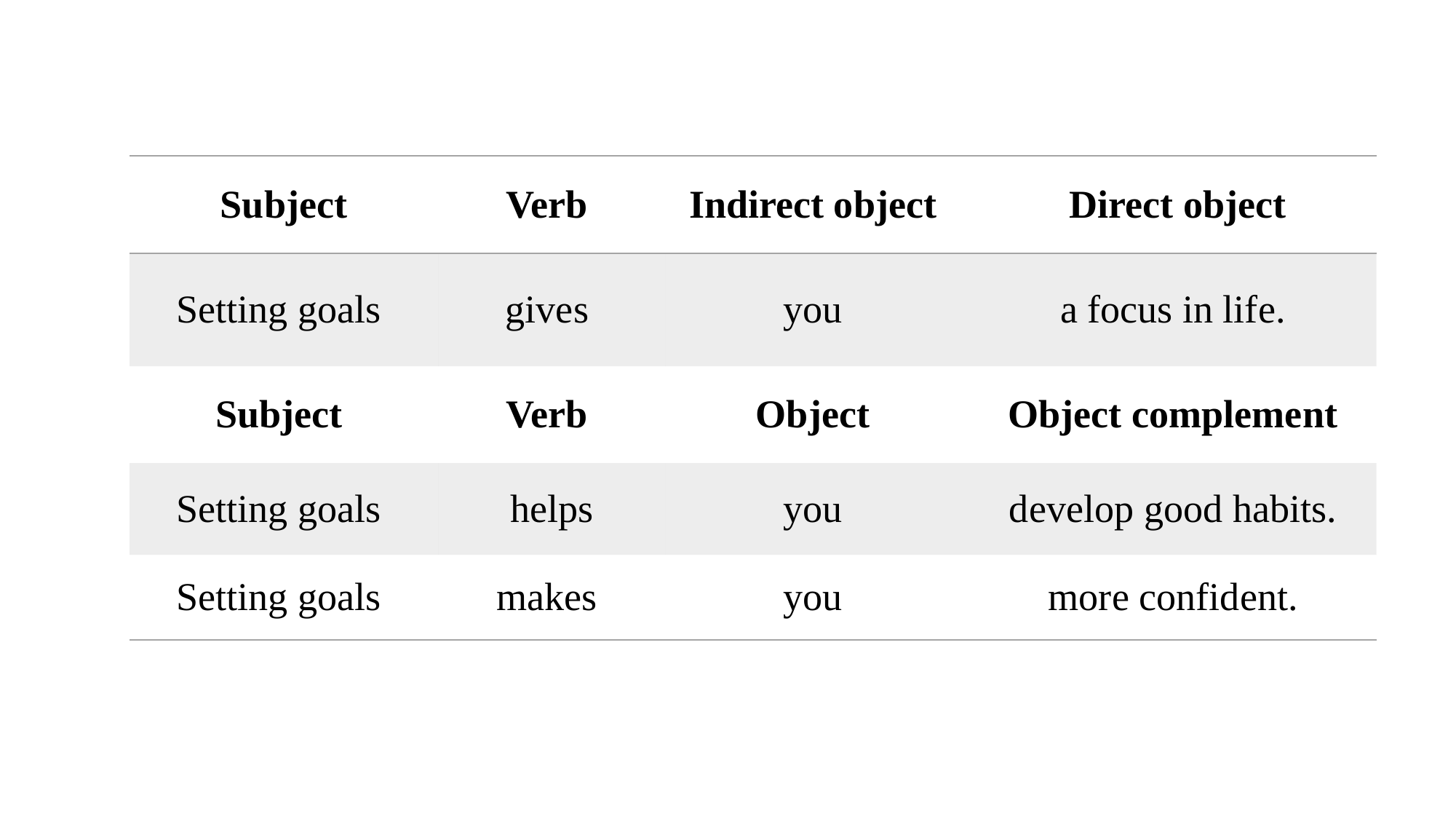

| Subject | Verb | Indirect object | Direct object |
| --- | --- | --- | --- |
| Setting goals | gives | you | a focus in life. |
| Subject | Verb | Object | Object complement |
| Setting goals | helps | you | develop good habits. |
| Setting goals | makes | you | more confident. |